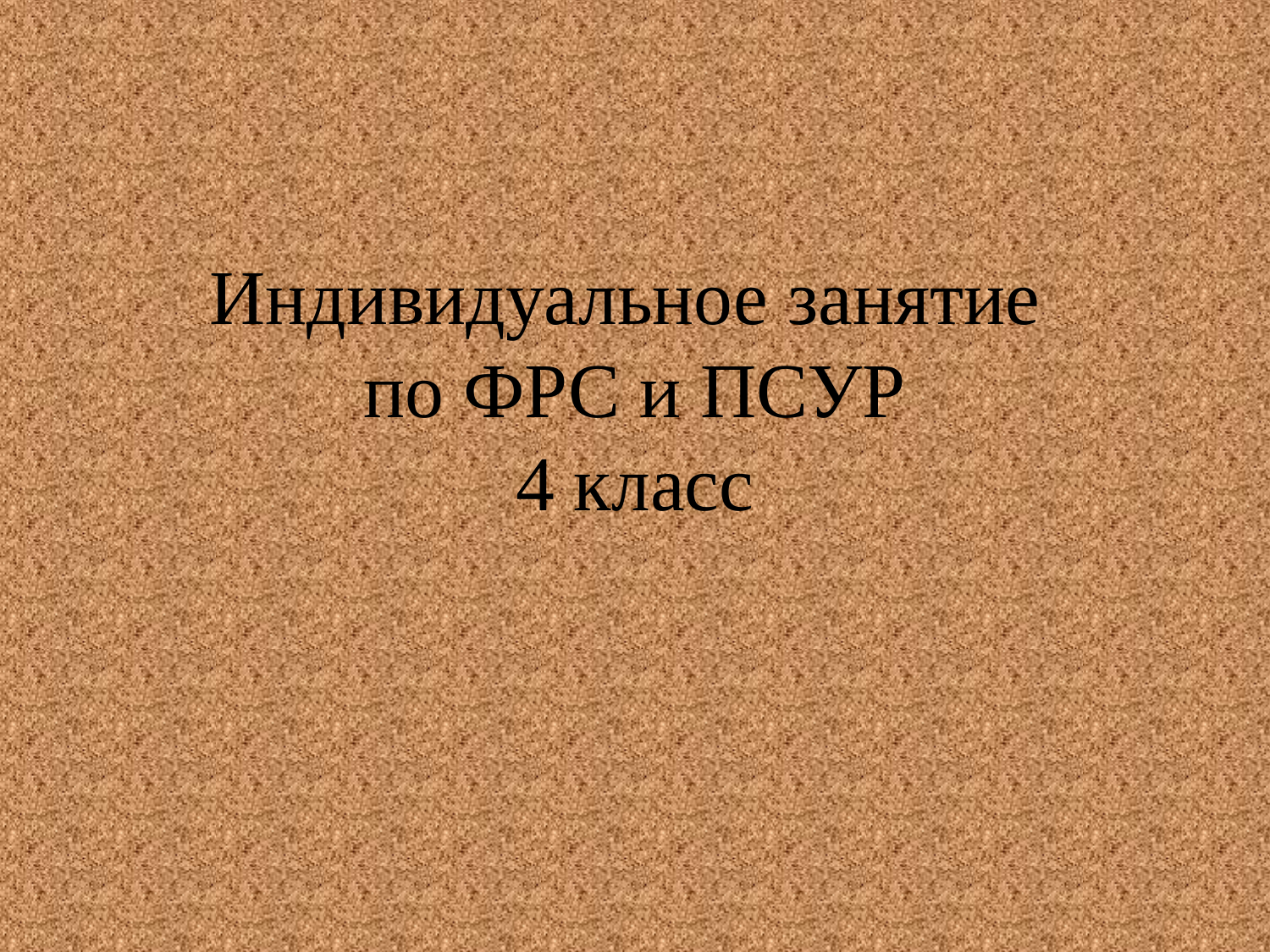

# Индивидуальное занятие по ФРС и ПСУР 4 класс